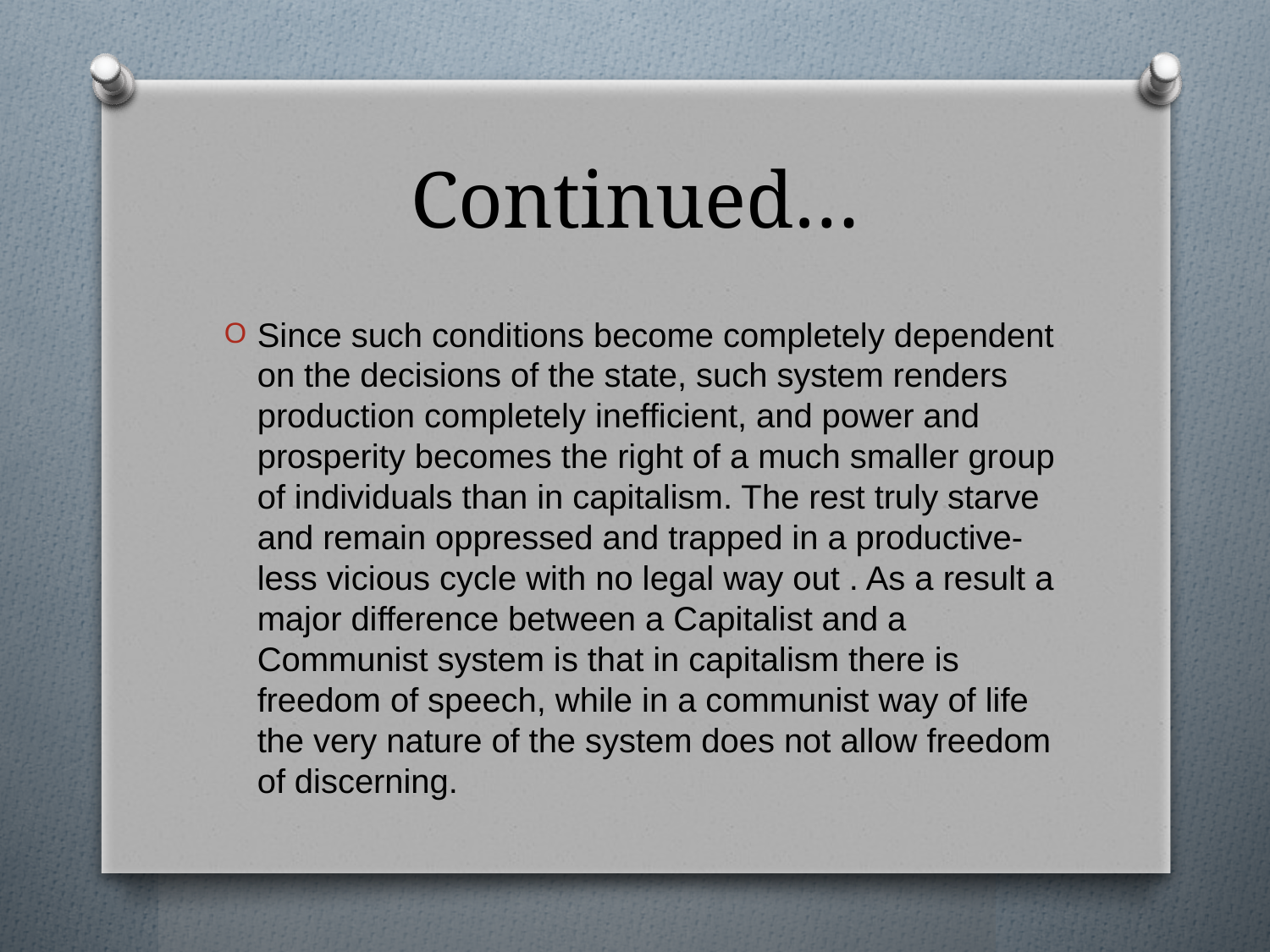

# Continued…
Since such conditions become completely dependent on the decisions of the state, such system renders production completely inefficient, and power and prosperity becomes the right of a much smaller group of individuals than in capitalism. The rest truly starve and remain oppressed and trapped in a productive-less vicious cycle with no legal way out . As a result a major difference between a Capitalist and a Communist system is that in capitalism there is freedom of speech, while in a communist way of life the very nature of the system does not allow freedom of discerning.